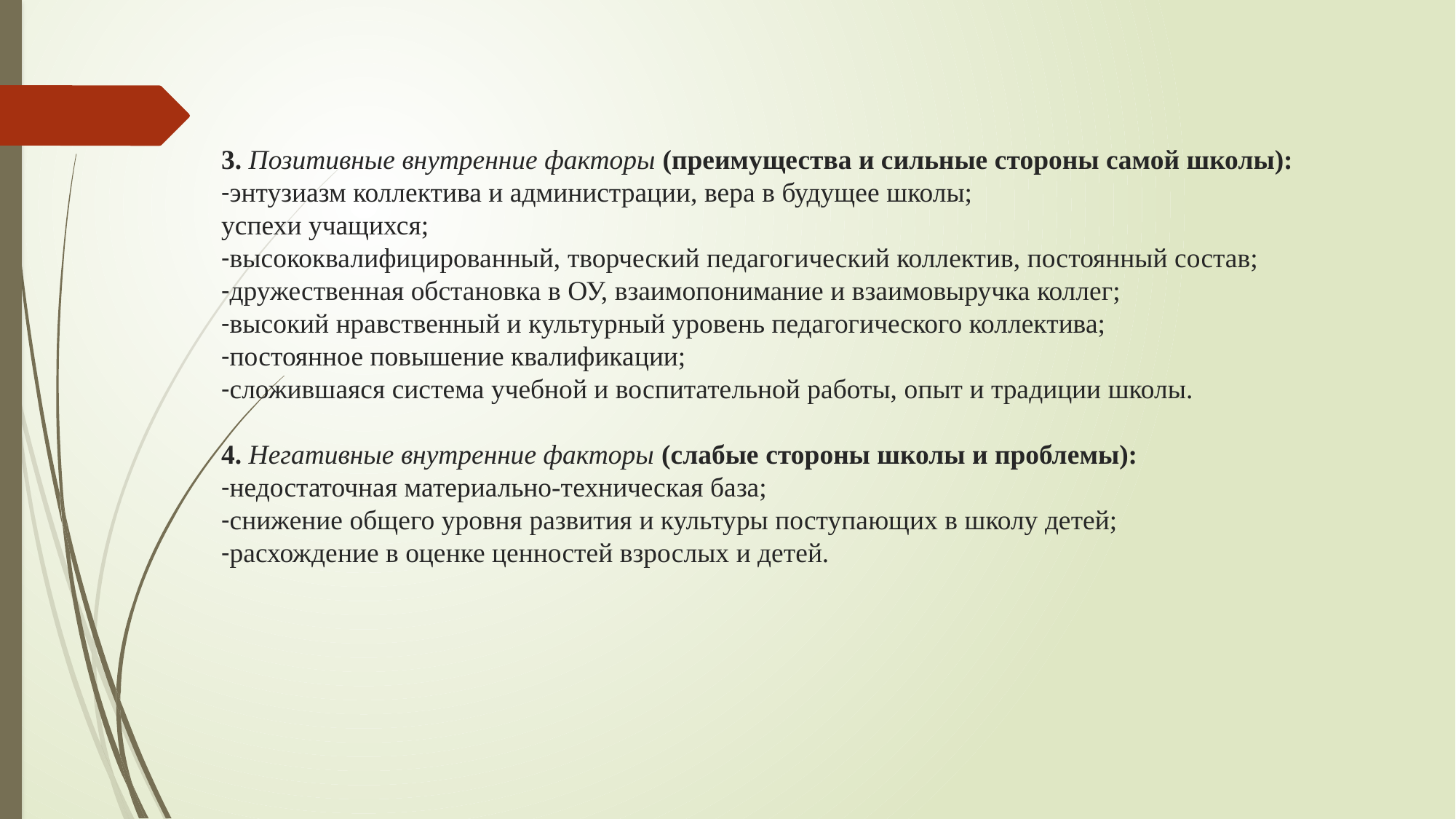

# 3. Позитивные внутренние факторы (преимущества и сильные стороны самой школы): -энтузиазм коллектива и администрации, вера в будущее школы; успехи учащихся; -высококвалифицированный, творческий педагогический коллектив, постоянный состав; -дружественная обстановка в ОУ, взаимопонимание и взаимовыручка коллег; -высокий нравственный и культурный уровень педагогического коллектива; -постоянное повышение квалификации; -сложившаяся система учебной и воспитательной работы, опыт и традиции школы. 4. Негативные внутренние факторы (слабые стороны школы и проблемы): -недостаточная материально-техническая база; -снижение общего уровня развития и культуры поступающих в школу детей; -расхождение в оценке ценностей взрослых и детей.